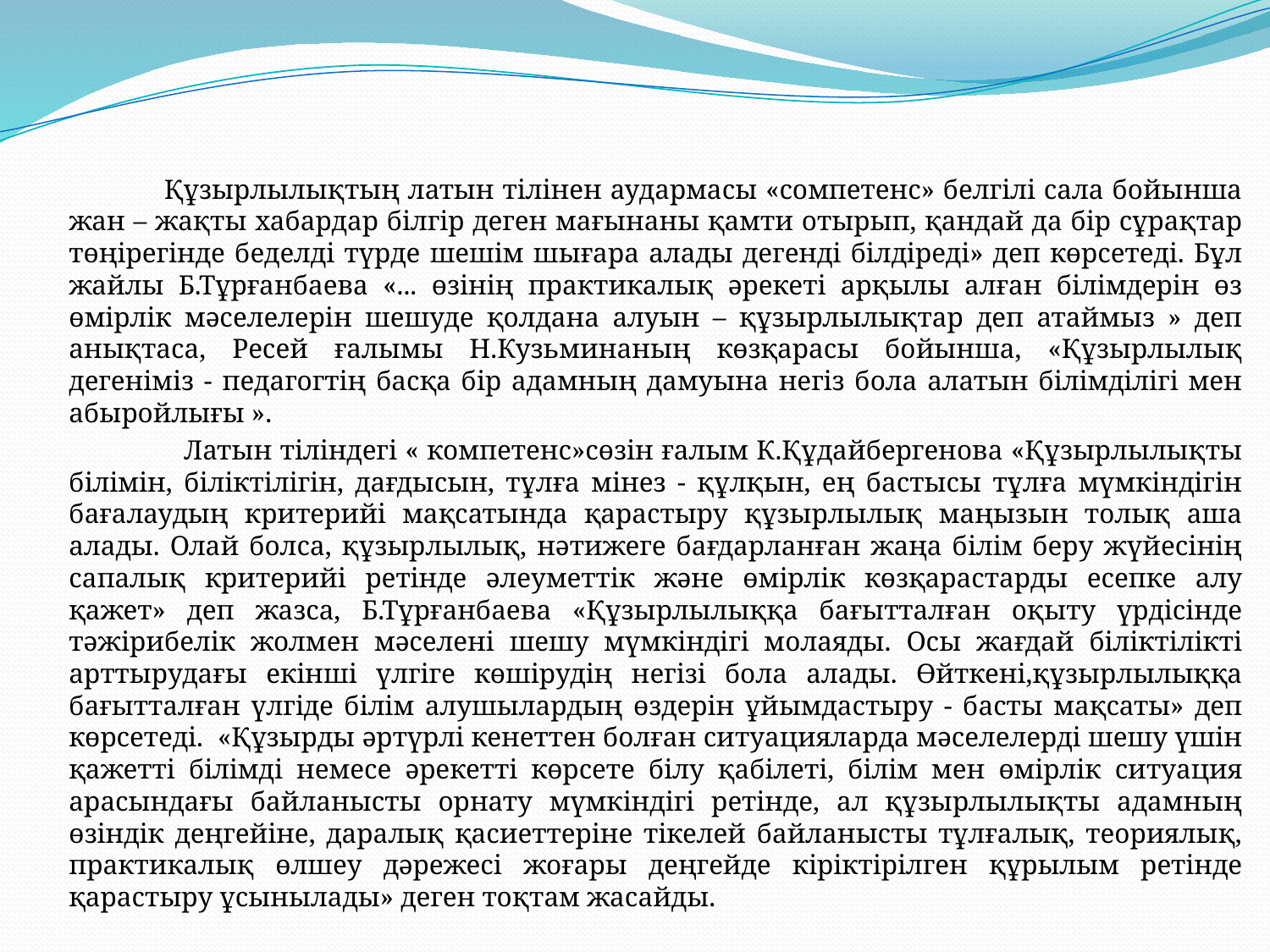

Құзырлылықтың латын тілінен аудармасы «сомпетенс» белгілі сала бойынша жан – жақты хабардар білгір деген мағынаны қамти отырып, қандай да бір сұрақтар төңірегінде беделді түрде шешім шығара алады дегенді білдіреді» деп көрсетеді. Бұл жайлы Б.Тұрғанбаева «... өзінің практикалық әрекеті арқылы алған білімдерін өз өмірлік мәселелерін шешуде қолдана алуын – құзырлылықтар деп атаймыз » деп анықтаса, Ресей ғалымы Н.Кузьминаның көзқарасы бойынша, «Құзырлылық дегеніміз - педагогтің басқа бір адамның дамуына негіз бола алатын білімділігі мен абыройлығы ».
                  Латын тіліндегі « компетенс»сөзін ғалым К.Құдайбергенова «Құзырлылықты білімін, біліктілігін, дағдысын, тұлға мінез - құлқын, ең бастысы тұлға мүмкіндігін бағалаудың критерийі мақсатында қарастыру құзырлылық маңызын толық аша алады. Олай болса, құзырлылық, нәтижеге бағдарланған жаңа білім беру жүйесінің сапалық критерийі ретінде әлеуметтік және өмірлік көзқарастарды есепке алу қажет» деп жазса, Б.Тұрғанбаева «Құзырлылыққа бағытталған оқыту үрдісінде тәжірибелік жолмен мәселені шешу мүмкіндігі молаяды. Осы жағдай біліктілікті арттырудағы екінші үлгіге көшірудің негізі бола алады. Өйткені,құзырлылыққа бағытталған үлгіде білім алушылардың өздерін ұйымдастыру - басты мақсаты» деп көрсетеді.  «Құзырды әртүрлі кенеттен болған ситуацияларда мәселелерді шешу үшін қажетті білімді немесе әрекетті көрсете білу қабілеті, білім мен өмірлік ситуация арасындағы байланысты орнату мүмкіндігі ретінде, ал құзырлылықты адамның өзіндік деңгейіне, даралық қасиеттеріне тікелей байланысты тұлғалық, теориялық, практикалық өлшеу дәрежесі жоғары деңгейде кіріктірілген құрылым ретінде қарастыру ұсынылады» деген тоқтам жасайды.